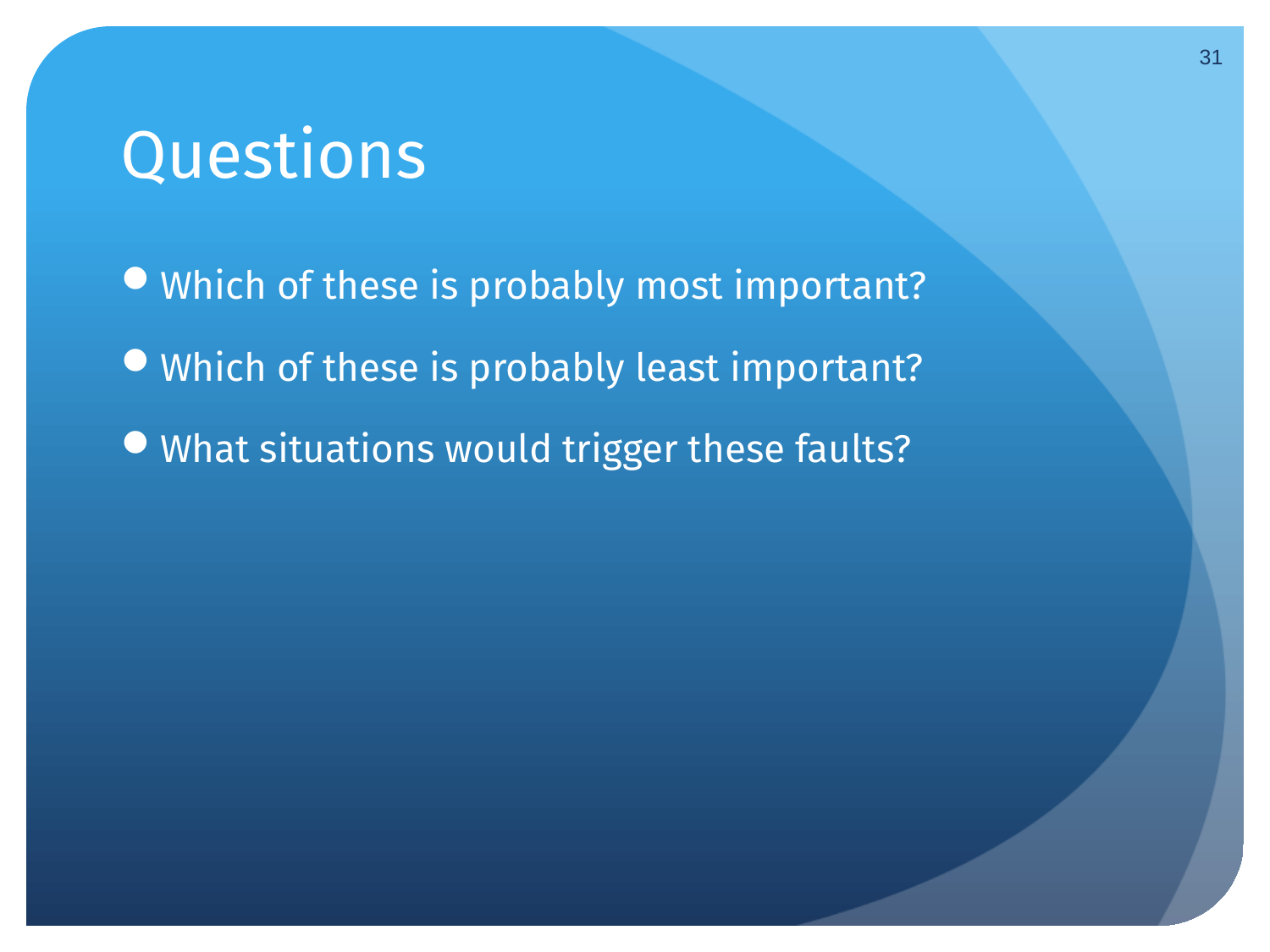

31
# Questions
Which of these is probably most important?
Which of these is probably least important?
What situations would trigger these faults?